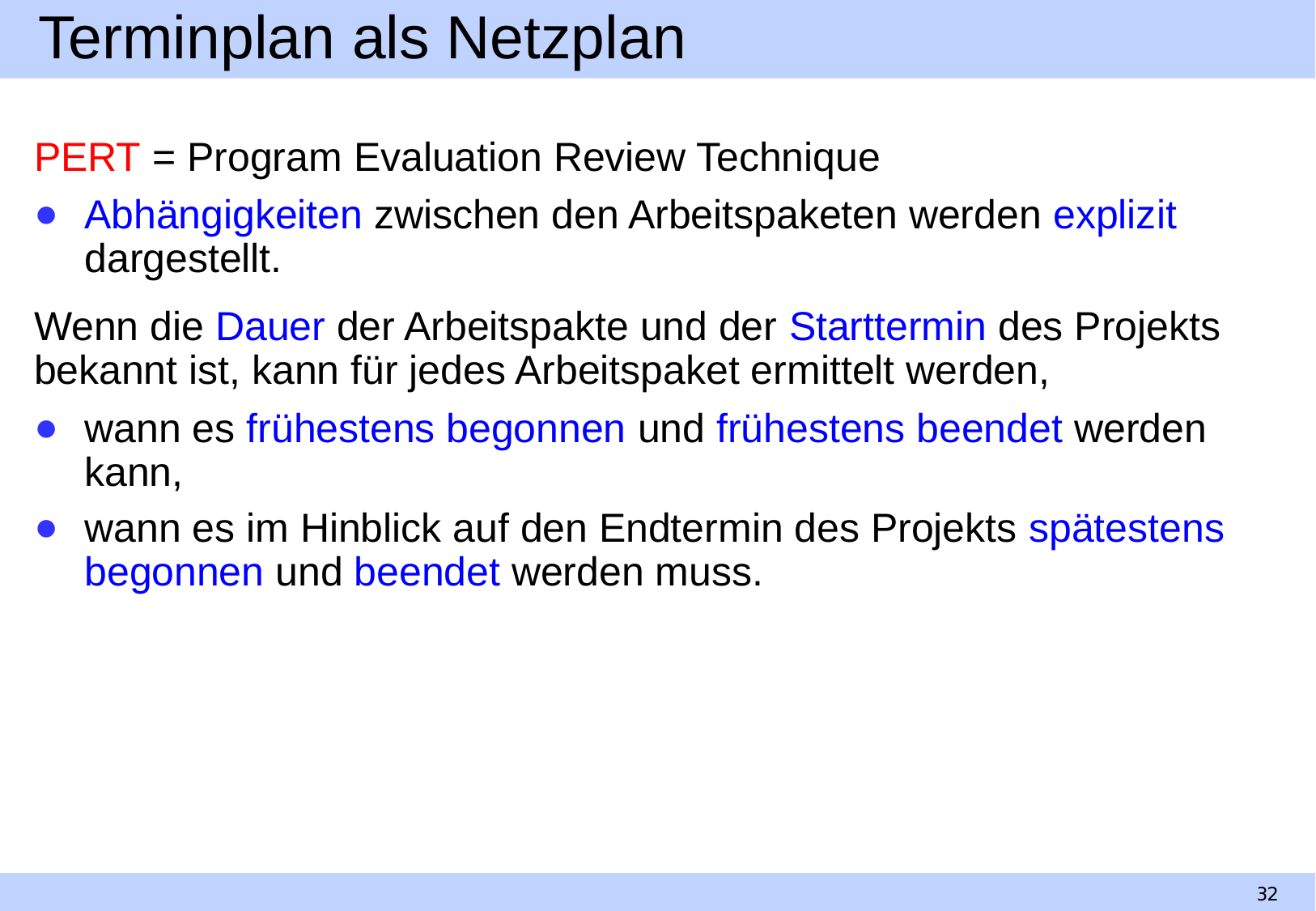

# Terminplan als Netzplan
PERT = Program Evaluation Review Technique
Abhängigkeiten zwischen den Arbeitspaketen werden explizit dargestellt.
Wenn die Dauer der Arbeitspakte und der Starttermin des Projekts bekannt ist, kann für jedes Arbeitspaket ermittelt werden,
wann es frühestens begonnen und frühestens beendet werden kann,
wann es im Hinblick auf den Endtermin des Projekts spätestens begonnen und beendet werden muss.
32